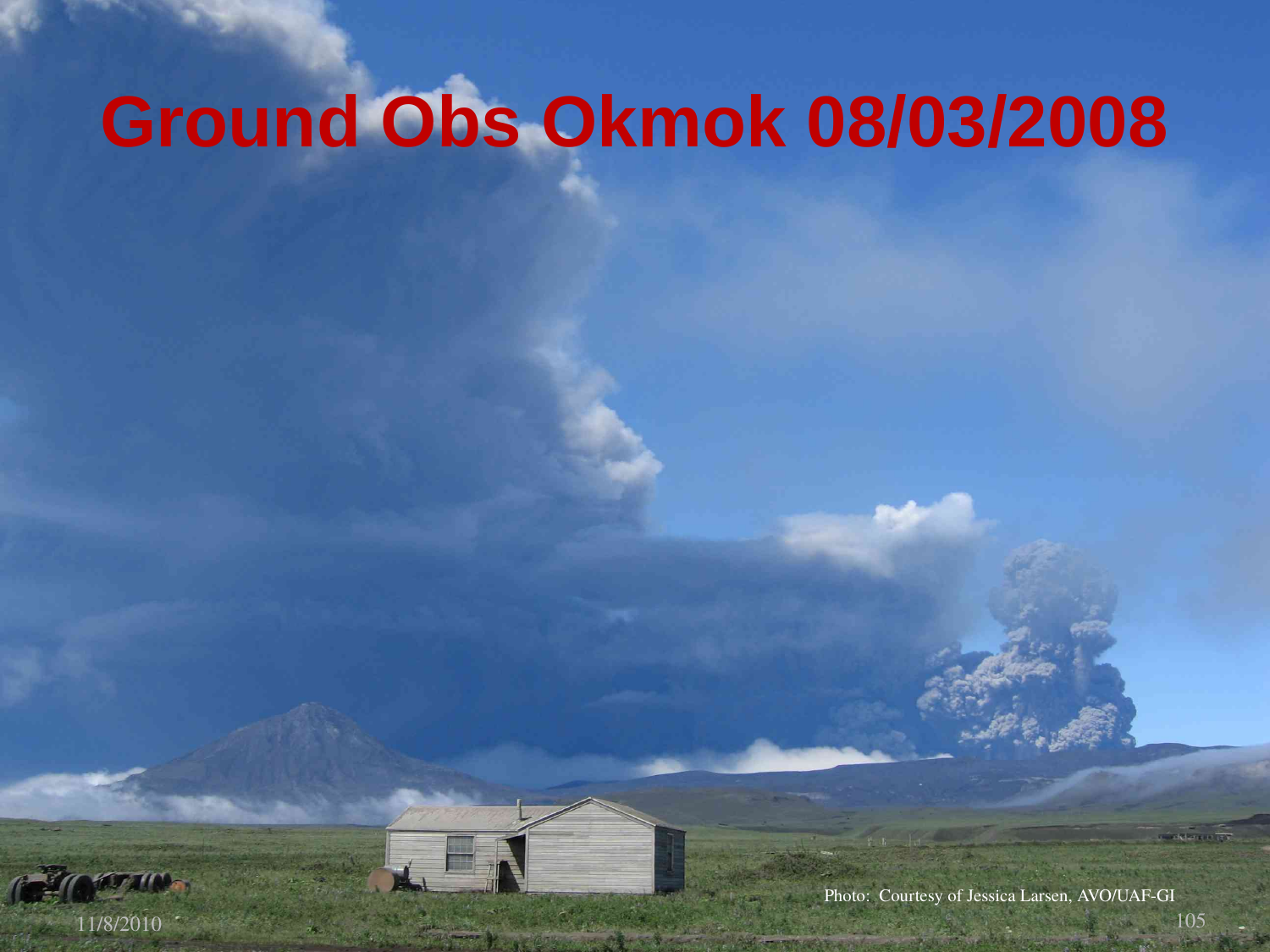

# Ground Obs Okmok 08/03/2008
Photo:  Courtesy of Jessica Larsen, AVO/UAF-GI
11/8/2010
105